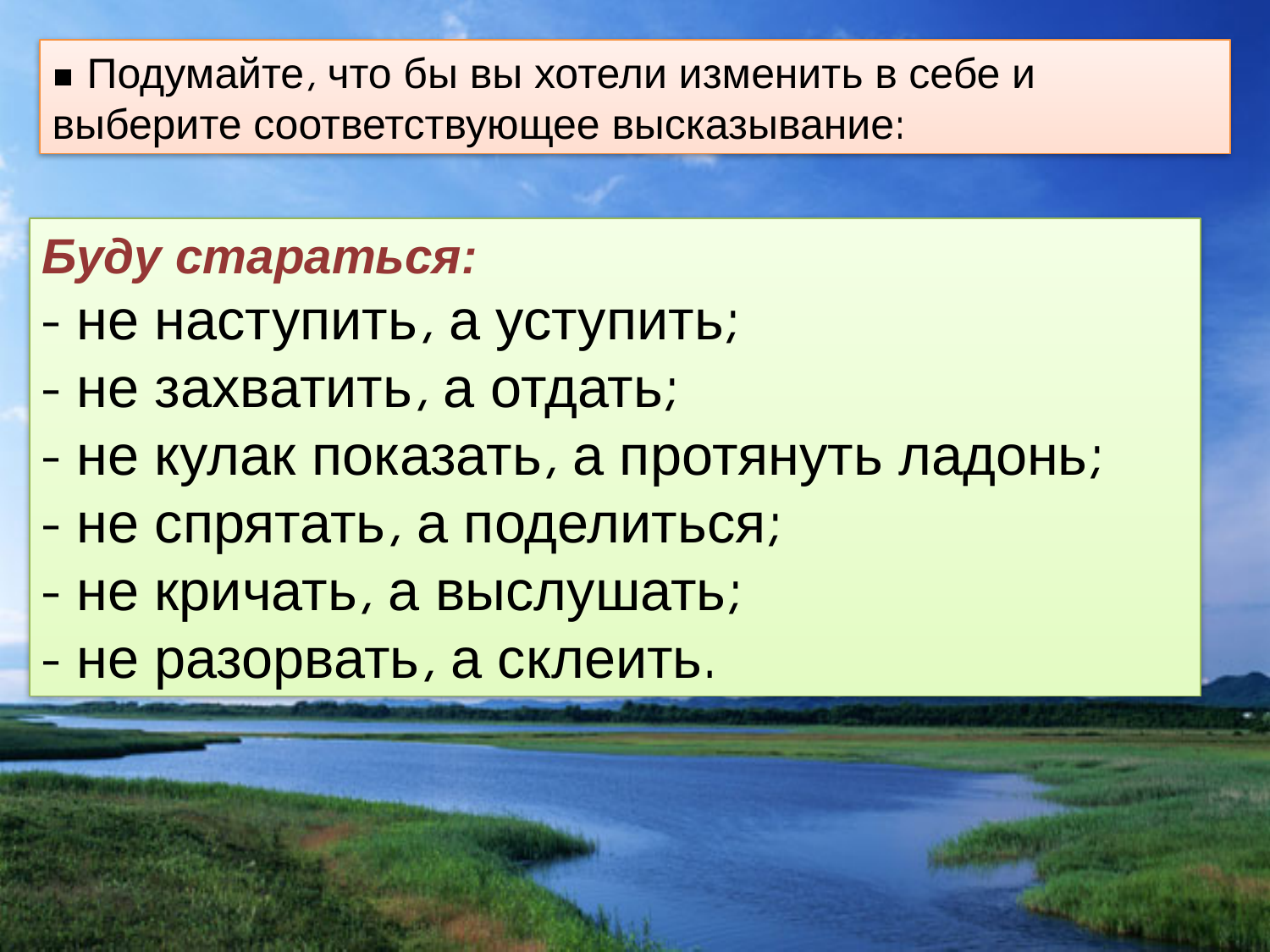

▪ Подумайте, что бы вы хотели изменить в себе и выберите соответствующее высказывание:
Буду стараться:
- не наступить, а уступить;
- не захватить, а отдать;
- не кулак показать, а протянуть ладонь;
- не спрятать, а поделиться;
- не кричать, а выслушать;
- не разорвать, а склеить.